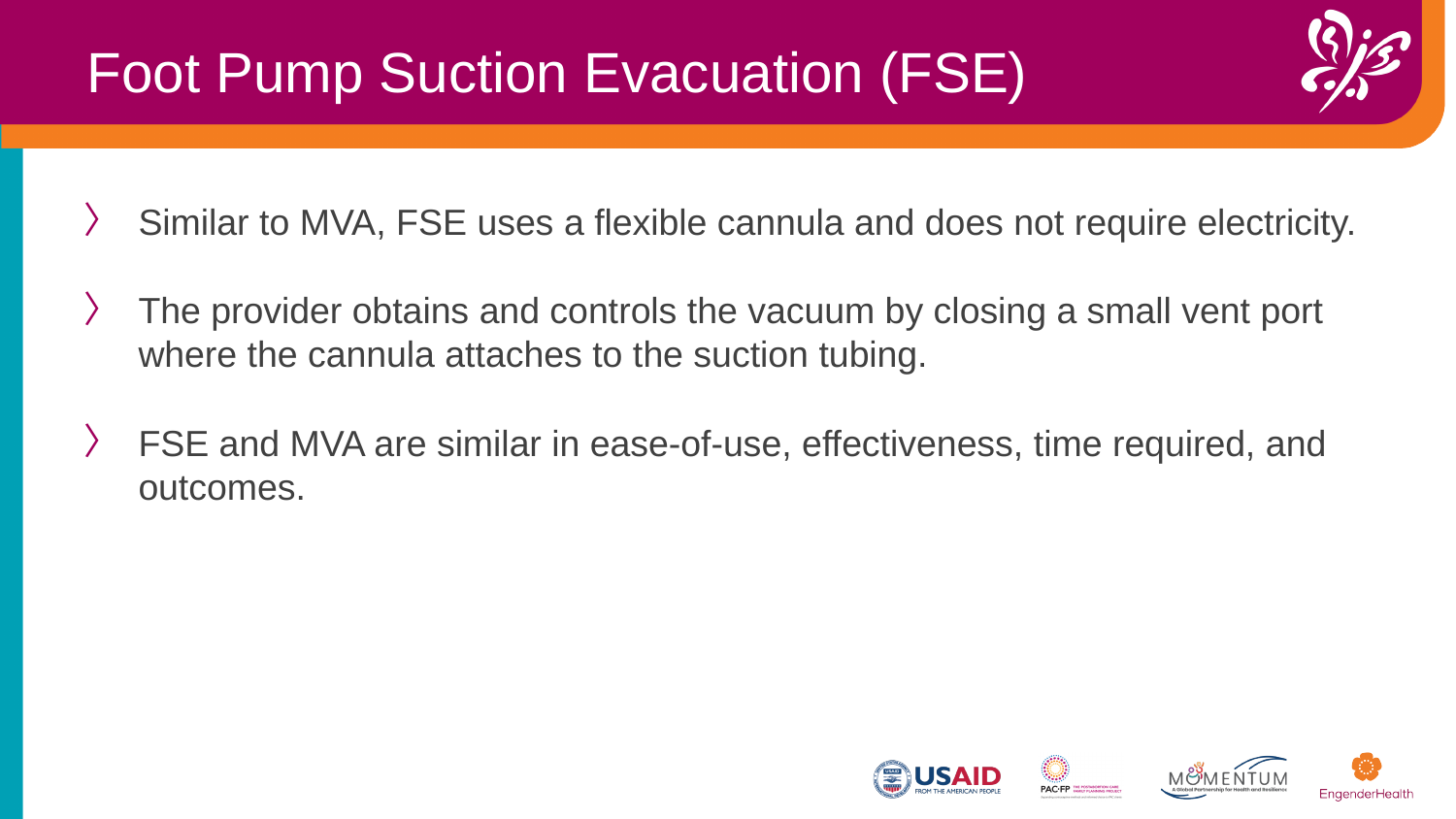

Foot Pump Suction Evacuation (FSE)
Similar to MVA, FSE uses a flexible cannula and does not require electricity.
The provider obtains and controls the vacuum by closing a small vent port where the cannula attaches to the suction tubing.
FSE and MVA are similar in ease-of-use, effectiveness, time required, and outcomes.